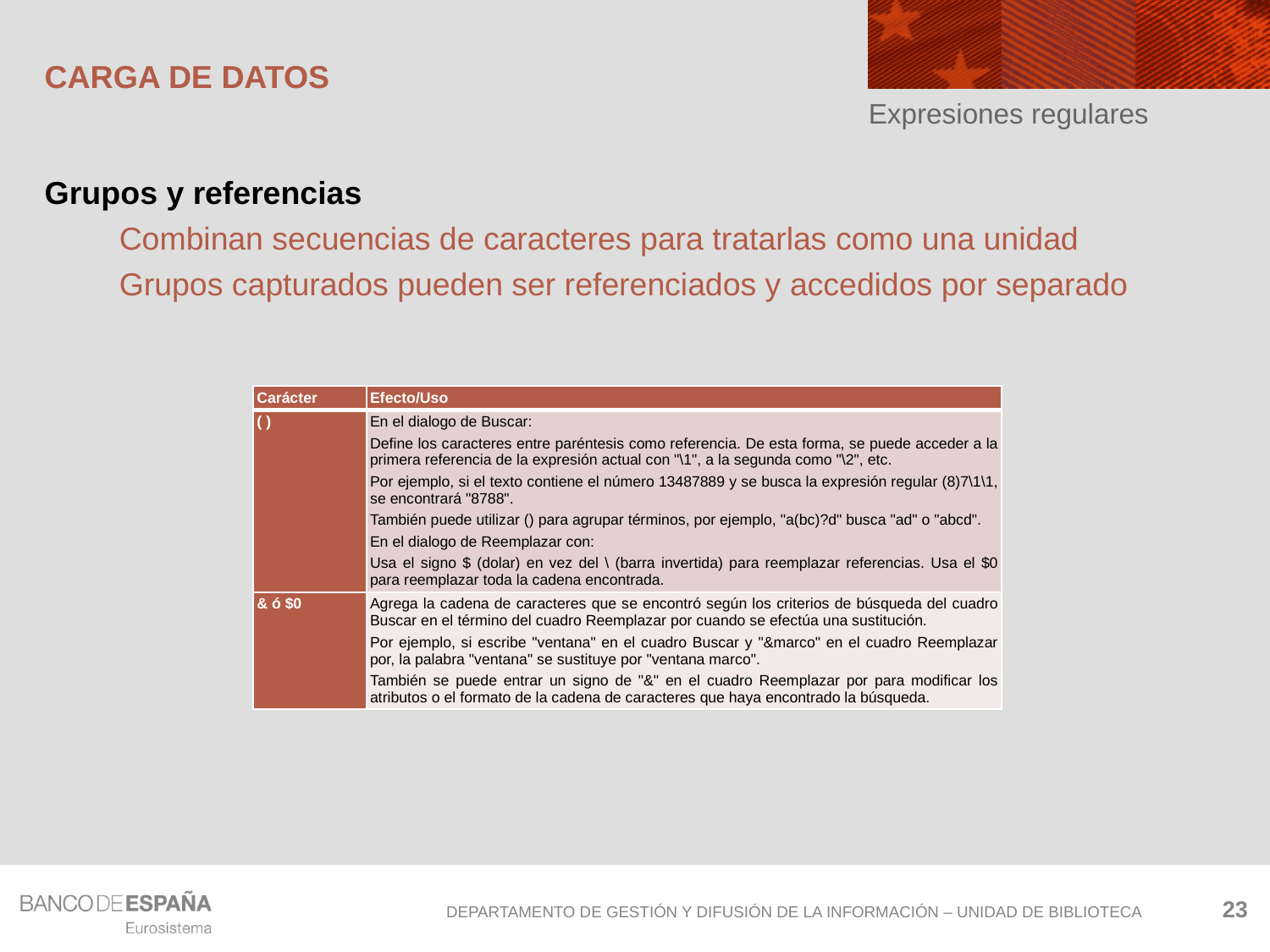

# CARGA DE DATOS
Expresiones regulares
Grupos y referencias
Combinan secuencias de caracteres para tratarlas como una unidad
Grupos capturados pueden ser referenciados y accedidos por separado

| Carácter | Efecto/Uso |
| --- | --- |
| ( ) | En el dialogo de Buscar: Define los caracteres entre paréntesis como referencia. De esta forma, se puede acceder a la primera referencia de la expresión actual con "\1", a la segunda como "\2", etc. Por ejemplo, si el texto contiene el número 13487889 y se busca la expresión regular (8)7\1\1, se encontrará "8788". También puede utilizar () para agrupar términos, por ejemplo, "a(bc)?d" busca "ad" o "abcd". En el dialogo de Reemplazar con: Usa el signo $ (dolar) en vez del \ (barra invertida) para reemplazar referencias. Usa el $0 para reemplazar toda la cadena encontrada. |
| & ó $0 | Agrega la cadena de caracteres que se encontró según los criterios de búsqueda del cuadro Buscar en el término del cuadro Reemplazar por cuando se efectúa una sustitución. Por ejemplo, si escribe "ventana" en el cuadro Buscar y "&marco" en el cuadro Reemplazar por, la palabra "ventana" se sustituye por "ventana marco". También se puede entrar un signo de "&" en el cuadro Reemplazar por para modificar los atributos o el formato de la cadena de caracteres que haya encontrado la búsqueda. |
23